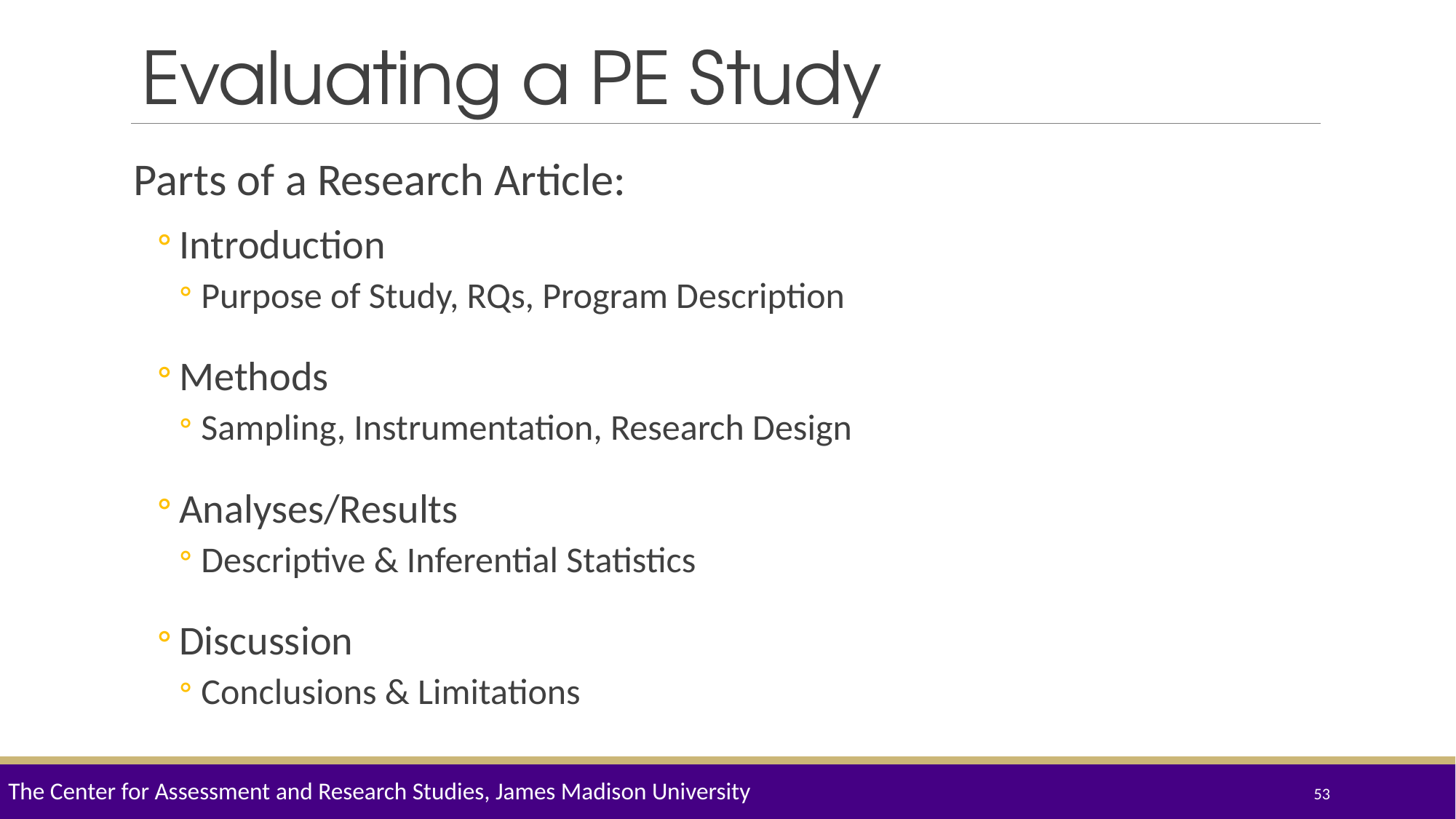

# Evaluating a PE Study
Parts of a Research Article:
Introduction
Purpose of Study, RQs, Program Description
Methods
Sampling, Instrumentation, Research Design
Analyses/Results
Descriptive & Inferential Statistics
Discussion
Conclusions & Limitations
The Center for Assessment and Research Studies, James Madison University
53